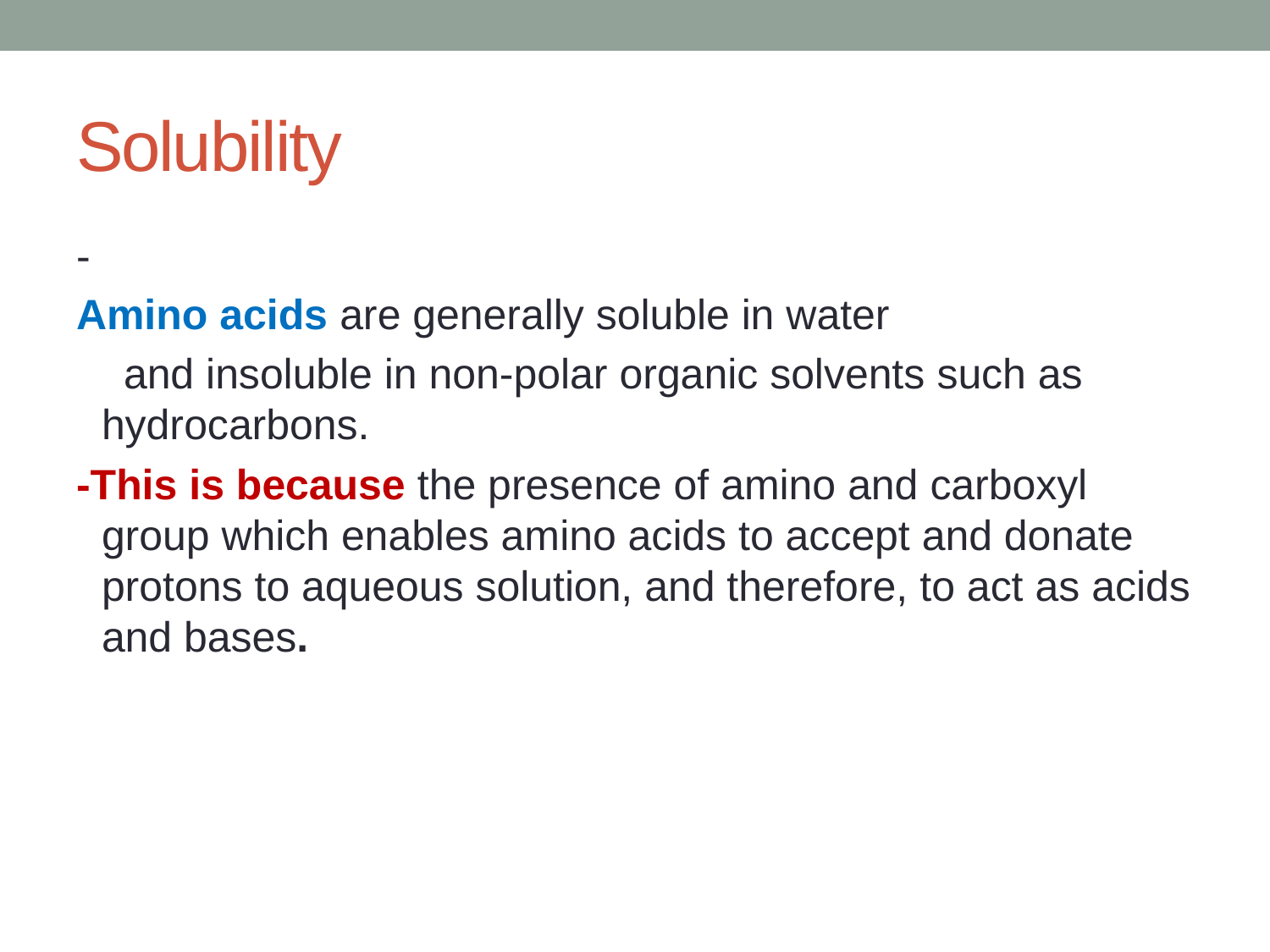

# Solubility
-
Amino acids are generally soluble in water
    and insoluble in non-polar organic solvents such as hydrocarbons.
-This is because the presence of amino and carboxyl group which enables amino acids to accept and donate protons to aqueous solution, and therefore, to act as acids and bases.